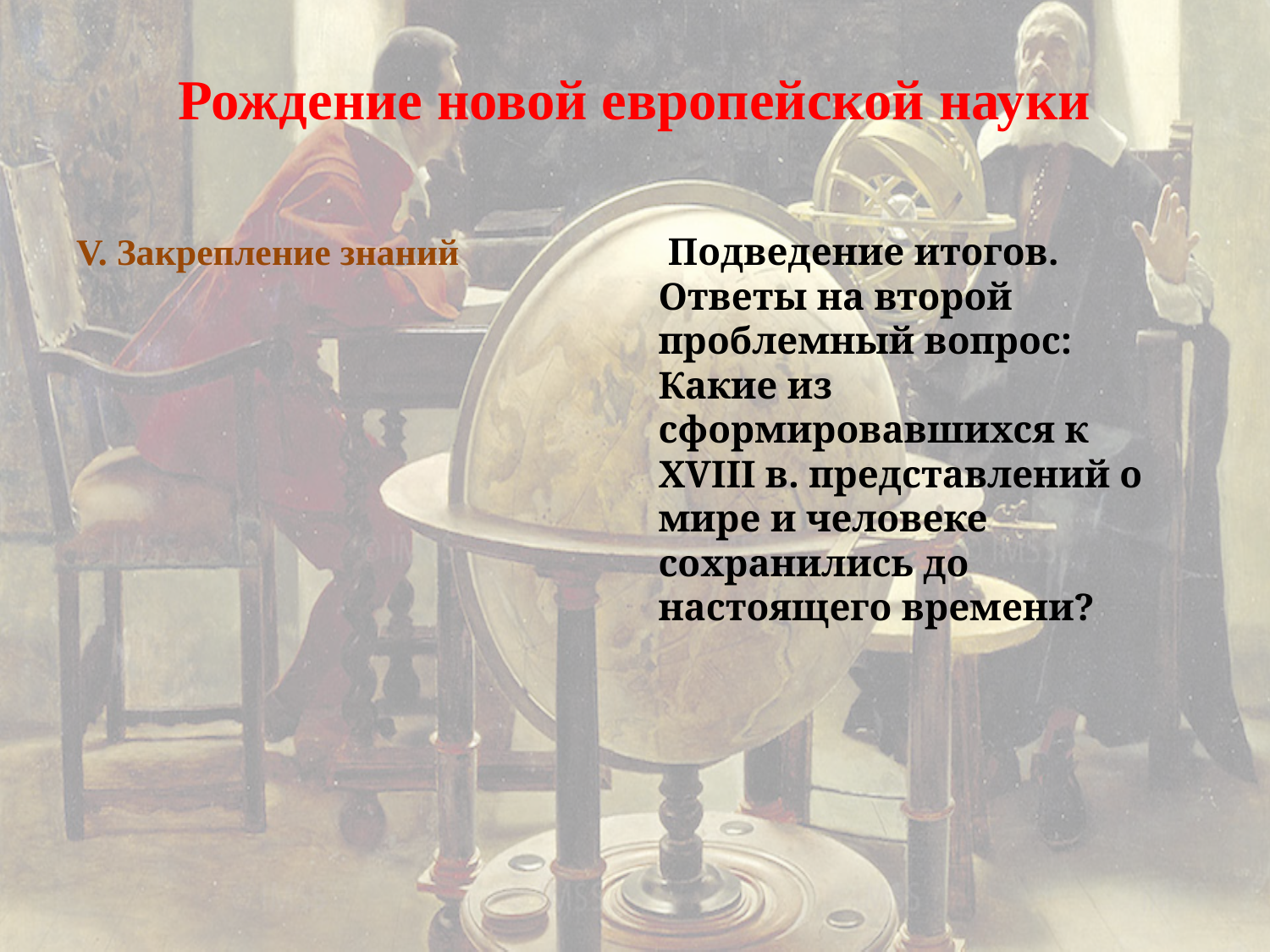

# Рождение новой европейской науки
V. Закрепление знаний

 Подведение итогов. Ответы на второй проблемный вопрос: Какие из сформировавшихся к XVIII в. представлений о мире и человеке сохранились до настоящего времени?